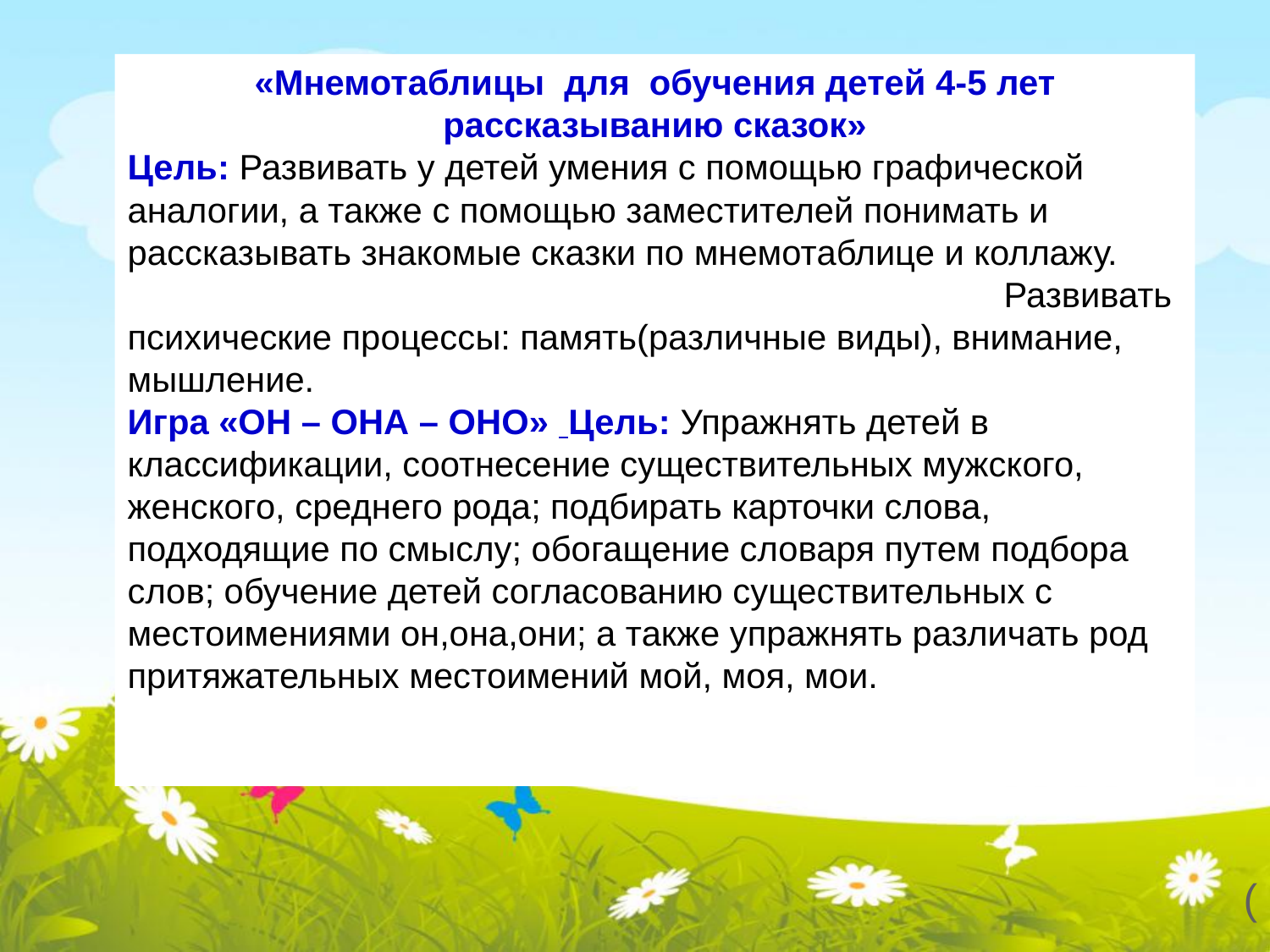

«Мнемотаблицы  для  обучения детей 4-5 лет рассказыванию сказок»
Цель: Развивать у детей умения с помощью графической аналогии, а также с помощью заместителей понимать и рассказывать знакомые сказки по мнемотаблице и коллажу.                                                                                                 Развивать психические процессы: память(различные виды), внимание, мышление.                                                                         Игра «ОН – ОНА – ОНО»  Цель: Упражнять детей в классификации, соотнесение существительных мужского, женского, среднего рода; подбирать карточки слова, подходящие по смыслу; обогащение словаря путем подбора слов; обучение детей согласованию существительных с местоимениями он,она,они; а также упражнять различать род притяжательных местоимений мой, моя, мои.

(